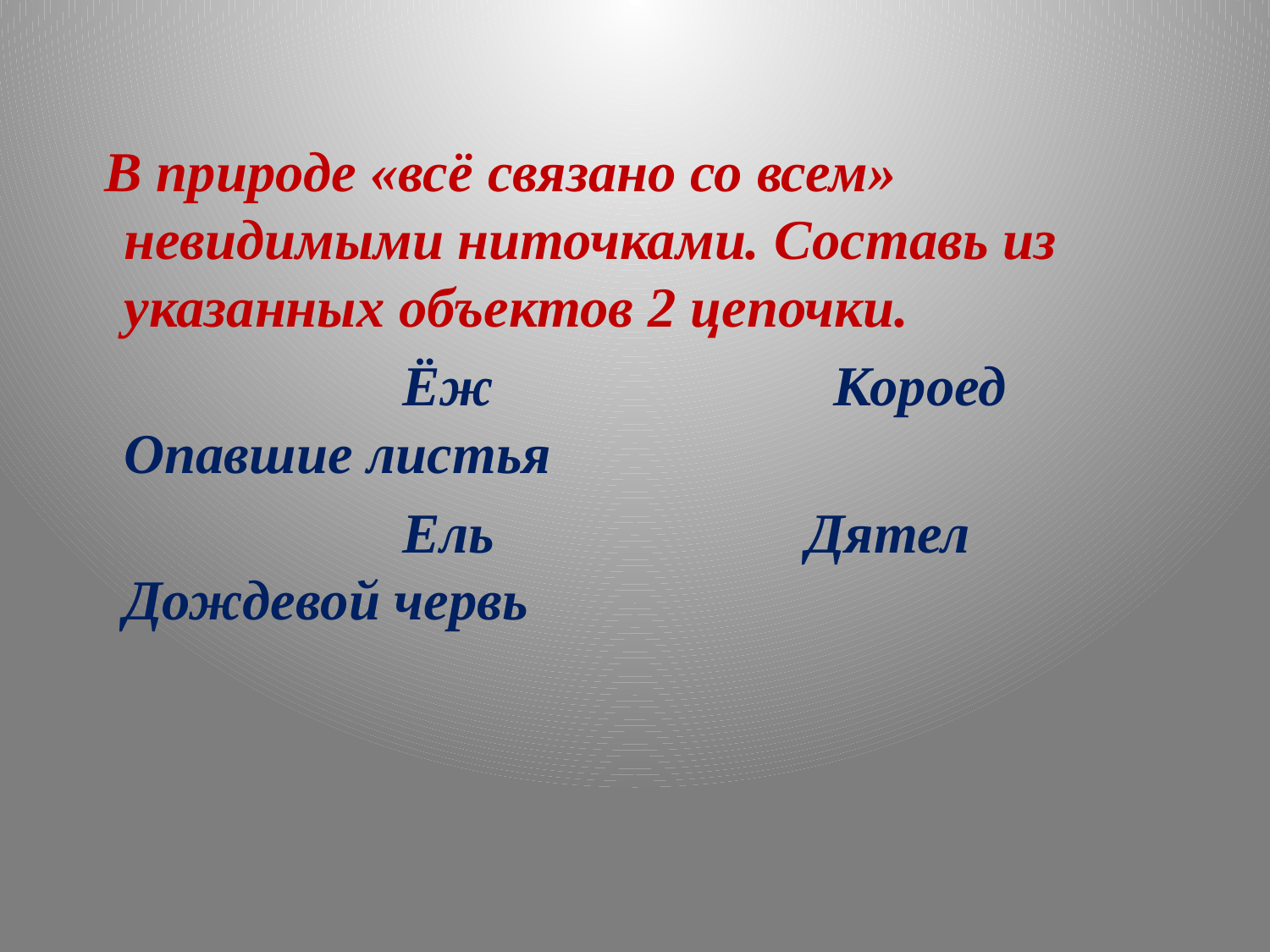

#
  В природе «всё связано со всем» невидимыми ниточками. Составь из указанных объектов 2 цепочки.
                       Ёж                        Короед           Опавшие листья
                       Ель                      Дятел              Дождевой червь